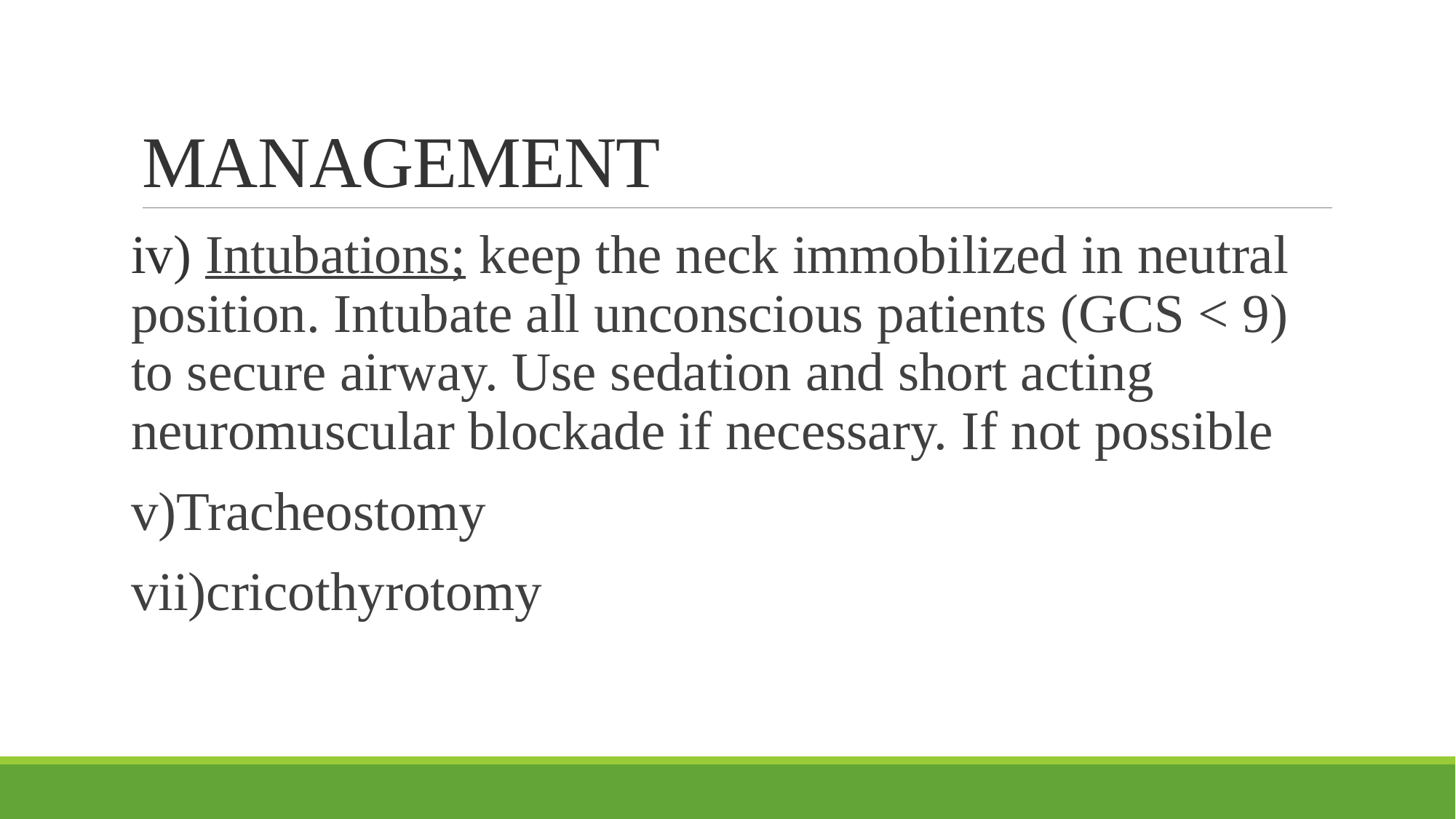

# MANAGEMENT
iv) Intubations; keep the neck immobilized in neutral position. Intubate all unconscious patients (GCS < 9) to secure airway. Use sedation and short acting neuromuscular blockade if necessary. If not possible
v)Tracheostomy
vii)cricothyrotomy